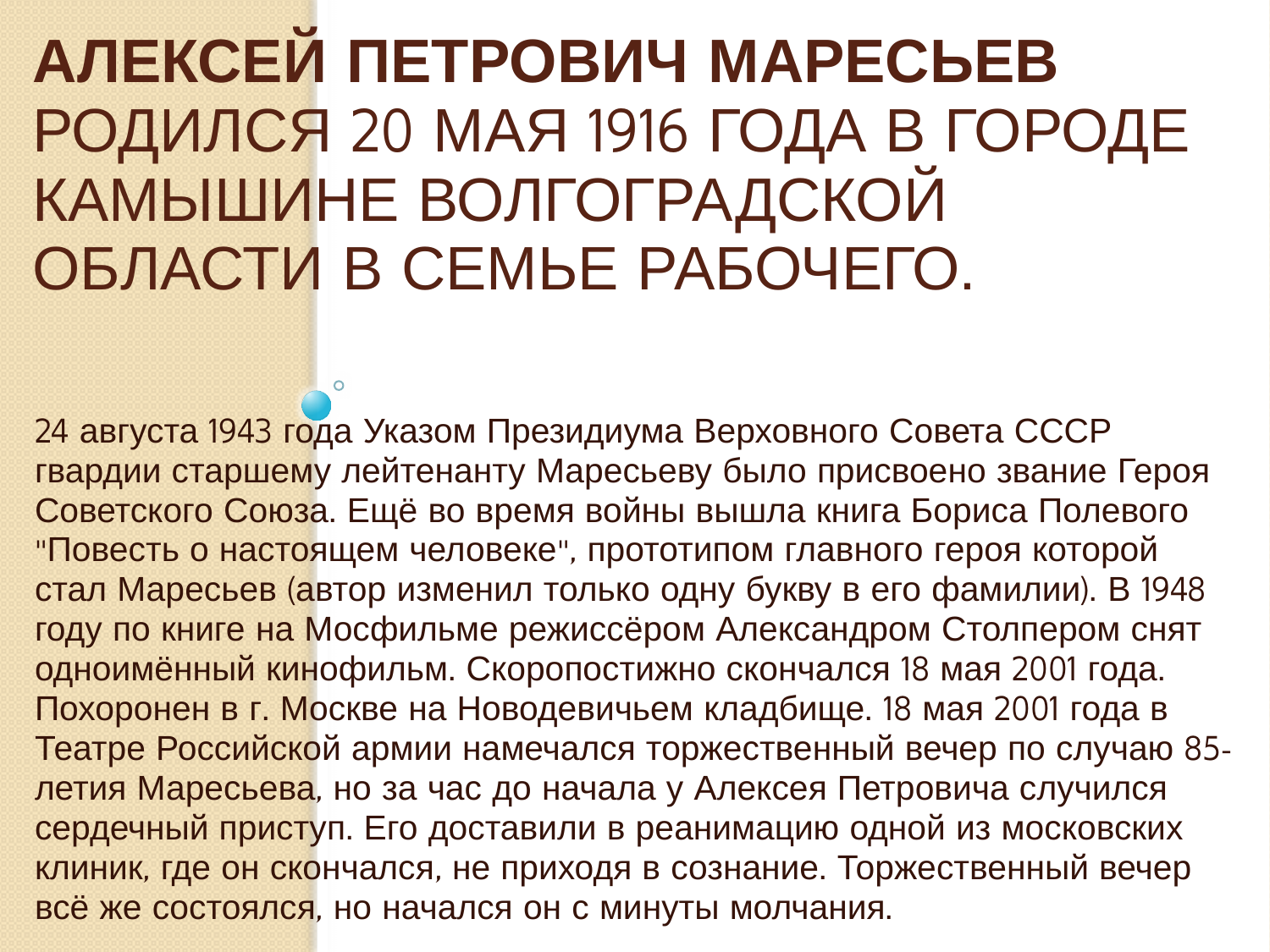

# Алексей Петрович Маресьев Родился 20 мая 1916 года в городе Камышине Волгоградской области в семье рабочего.
24 августа 1943 года Указом Президиума Верховного Совета СССР гвардии старшему лейтенанту Маресьеву было присвоено звание Героя Советского Союза. Ещё во время войны вышла книга Бориса Полевого "Повесть о настоящем человеке", прототипом главного героя которой стал Маресьев (автор изменил только одну букву в его фамилии). В 1948 году по книге на Мосфильме режиссёром Александром Столпером снят одноимённый кинофильм. Скоропостижно скончался 18 мая 2001 года. Похоронен в г. Москве на Новодевичьем кладбище. 18 мая 2001 года в Театре Российской армии намечался торжественный вечер по случаю 85-летия Маресьева, но за час до начала у Алексея Петровича случился сердечный приступ. Его доставили в реанимацию одной из московских клиник, где он скончался, не приходя в сознание. Торжественный вечер всё же состоялся, но начался он с минуты молчания.